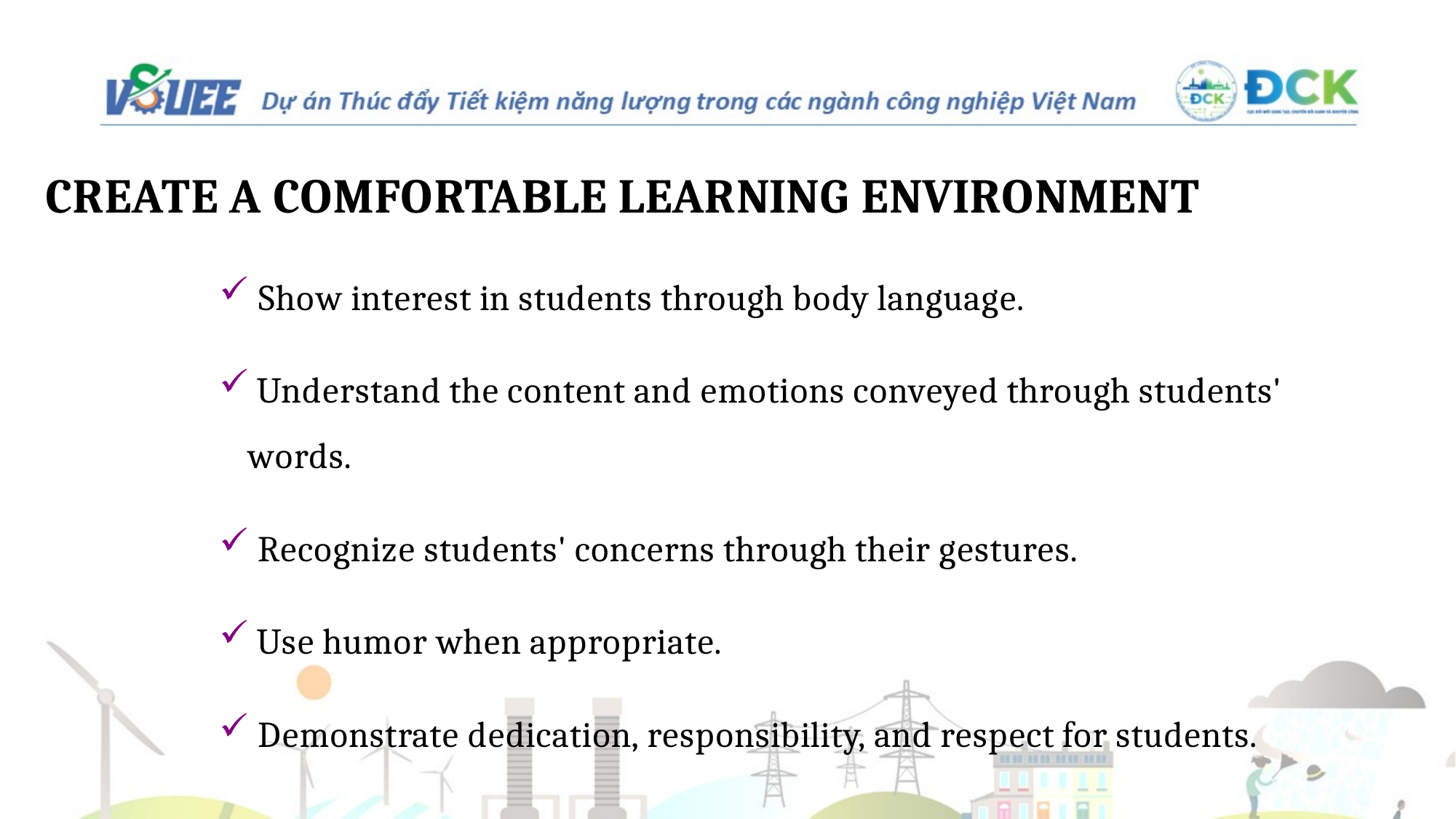

# CREATE A COMFORTABLE LEARNING ENVIRONMENT
 Show interest in students through body language.
 Understand the content and emotions conveyed through students' words.
 Recognize students' concerns through their gestures.
 Use humor when appropriate.
 Demonstrate dedication, responsibility, and respect for students.